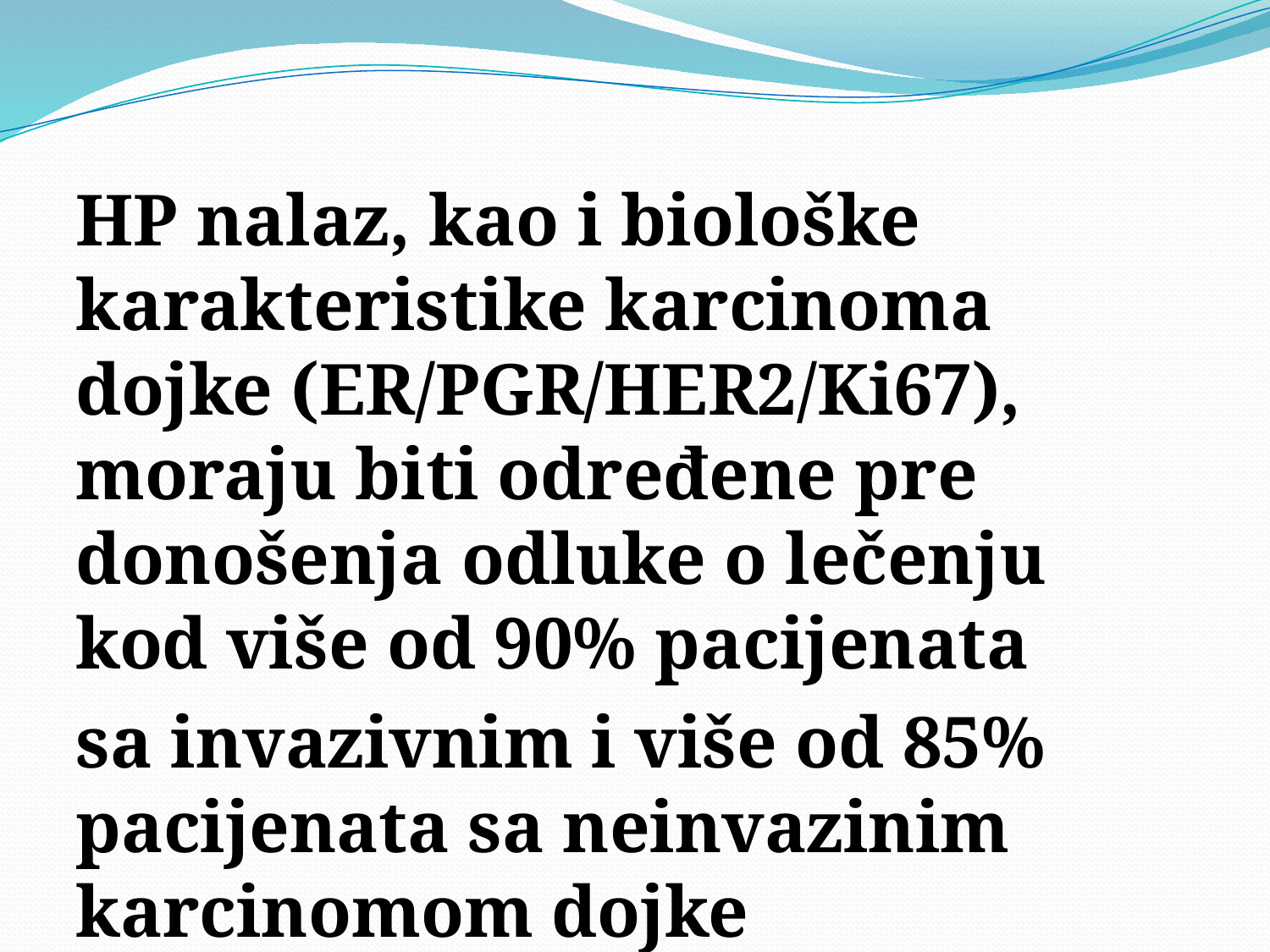

HP nalaz, kao i biološke karakteristike karcinoma dojke (ER/PGR/HER2/Ki67), moraju biti određene pre donošenja odluke o lečenju kod više od 90% pacijenata
sa invazivnim i više od 85% pacijenata sa neinvazinim karcinomom dojke